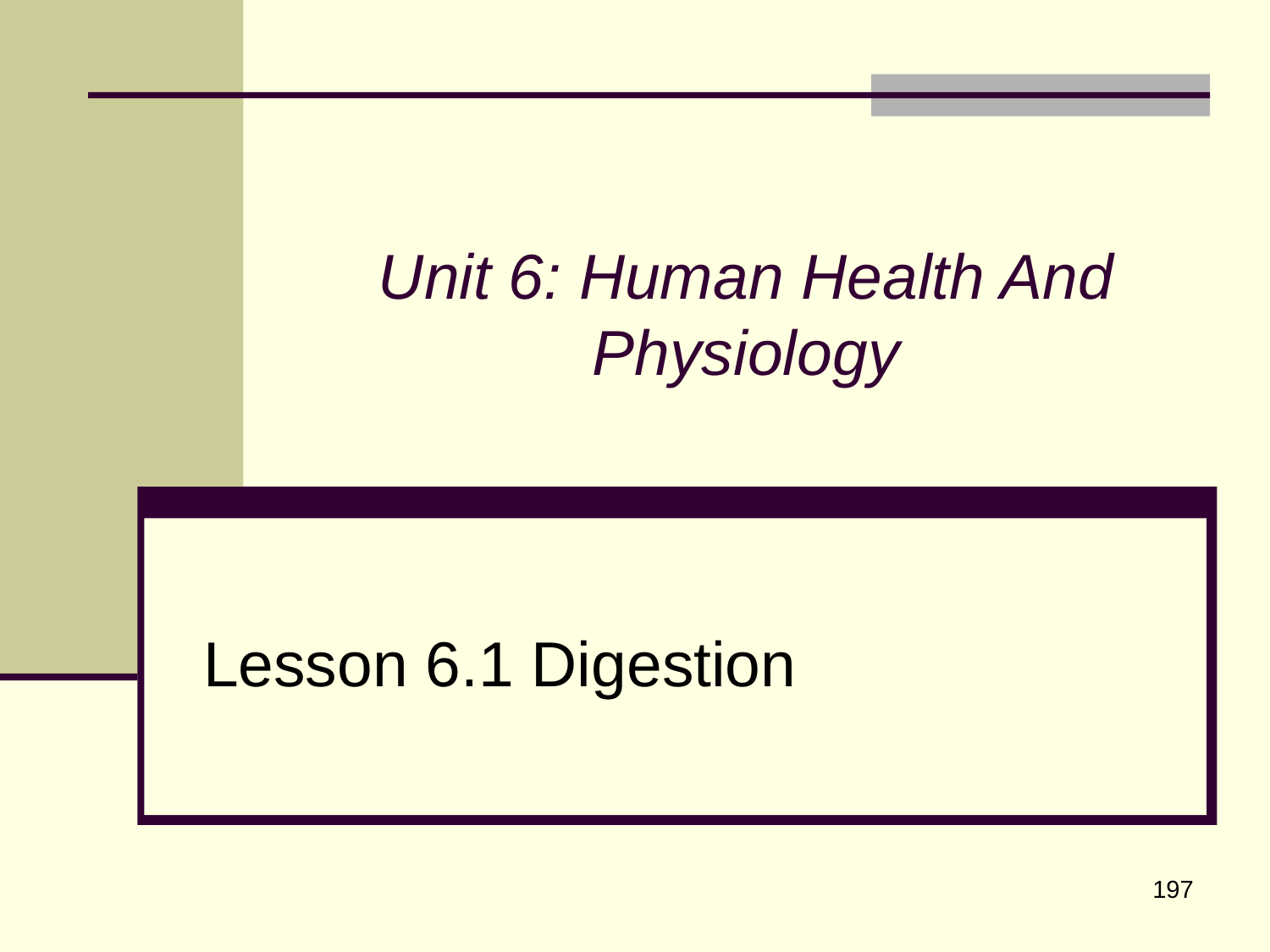

# Unit 6: Human Health And Physiology
Lesson 6.1 Digestion
197